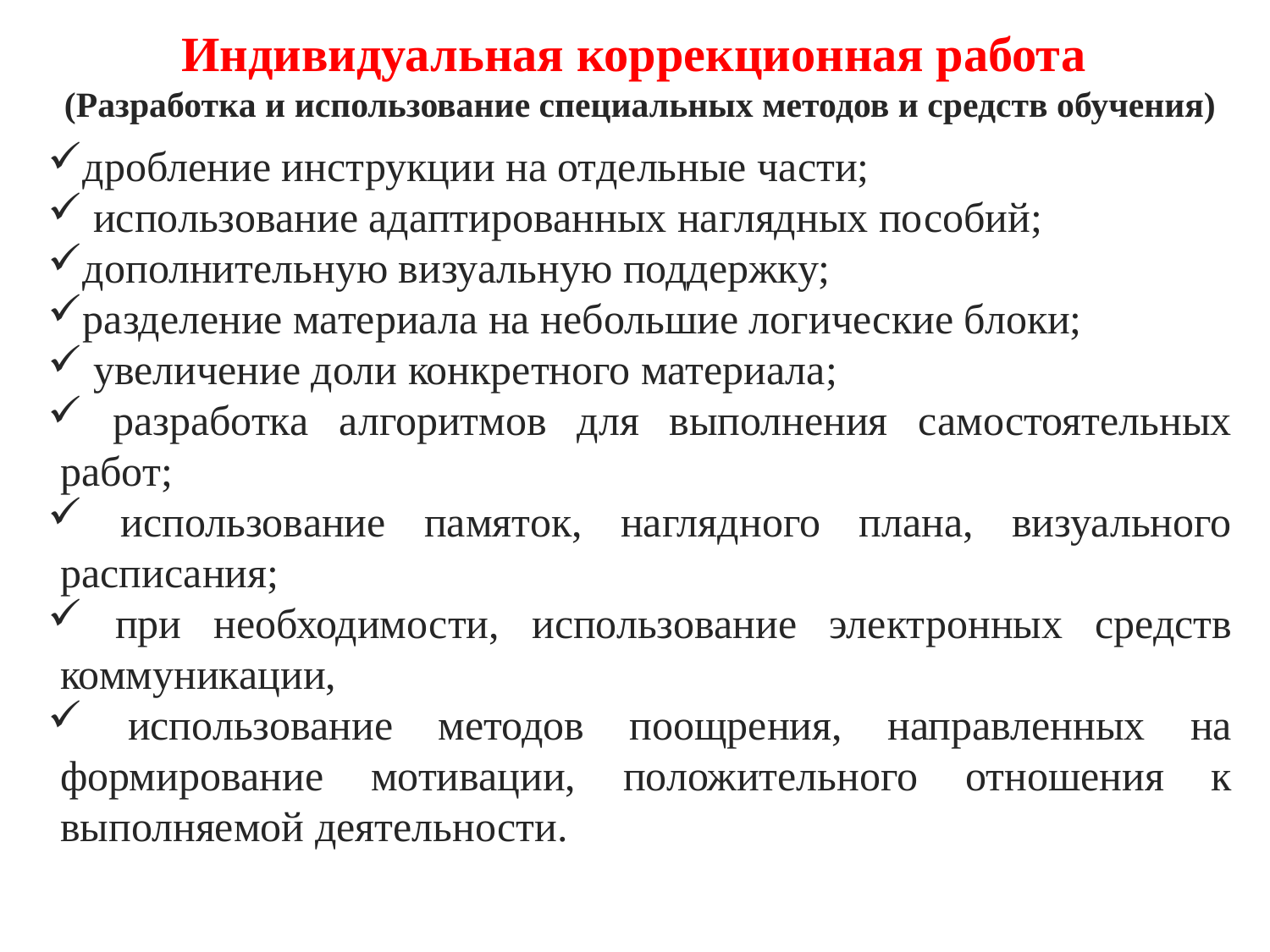

Индивидуальная коррекционная работа
(Разработка и использование специальных методов и средств обучения)
дробление инструкции на отдельные части;
 использование адаптированных наглядных пособий;
дополнительную визуальную поддержку;
разделение материала на небольшие логические блоки;
 увеличение доли конкретного материала;
 разработка алгоритмов для выполнения самостоятельных работ;
 использование памяток, наглядного плана, визуального расписания;
 при необходимости, использование электронных средств коммуникации,
 использование методов поощрения, направленных на формирование мотивации, положительного отношения к выполняемой деятельности.